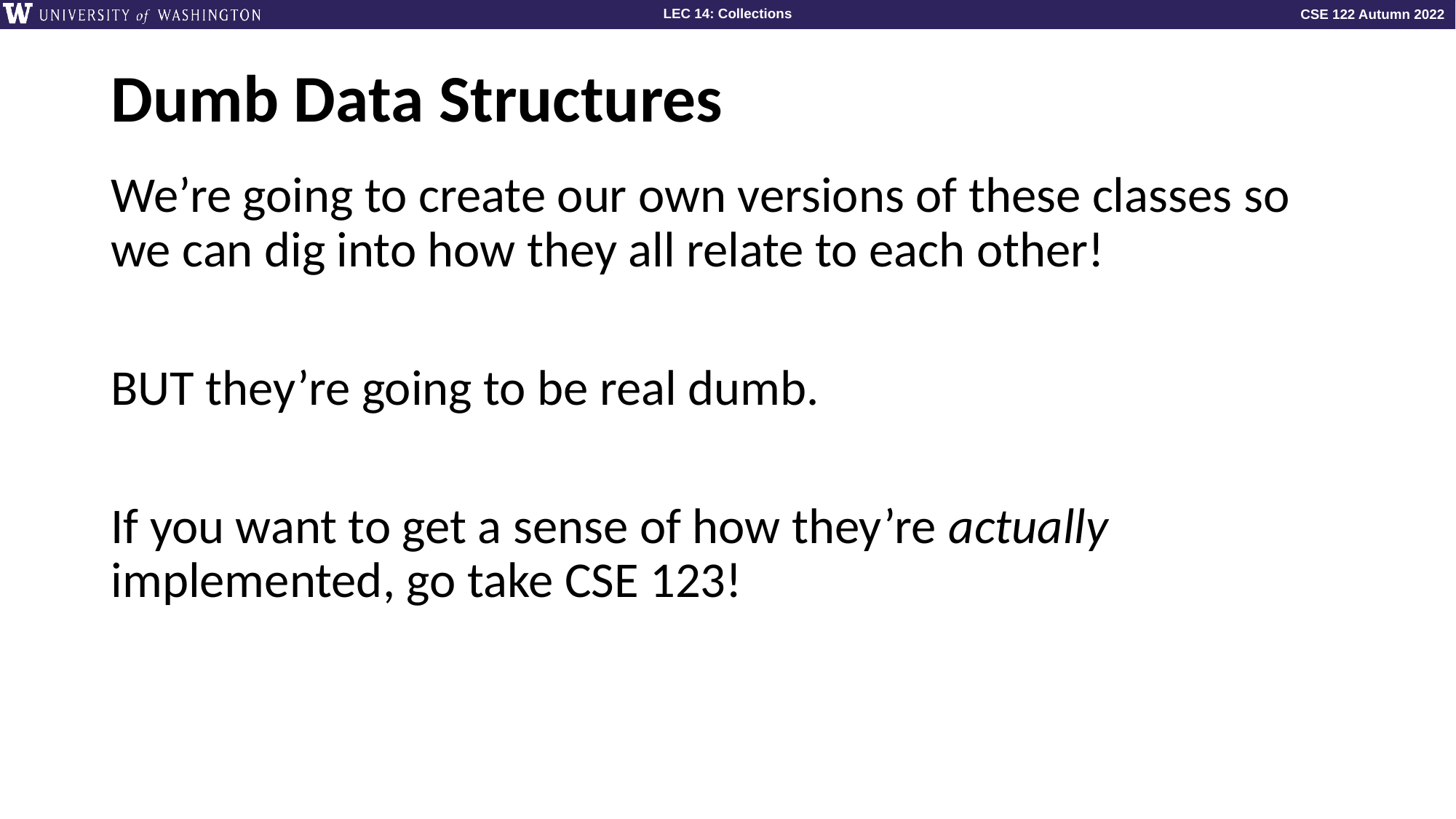

# Dumb Data Structures
We’re going to create our own versions of these classes so we can dig into how they all relate to each other!

BUT they’re going to be real dumb.

If you want to get a sense of how they’re actually implemented, go take CSE 123!